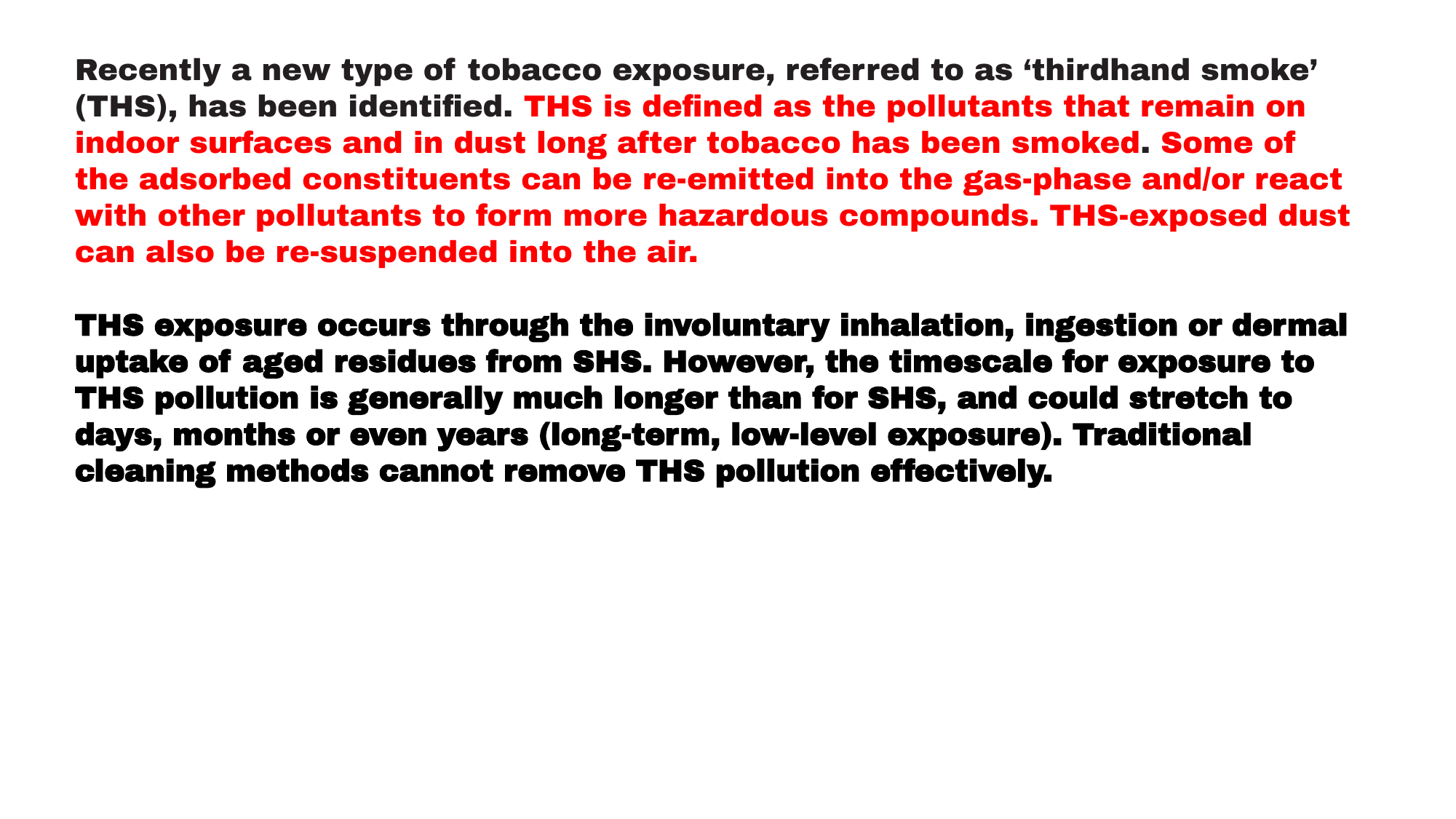

Recently a new type of tobacco exposure, referred to as ‘thirdhand smoke’ (THS), has been identified. THS is defined as the pollutants that remain on indoor surfaces and in dust long after tobacco has been smoked. Some of the adsorbed constituents can be re-emitted into the gas-phase and/or react with other pollutants to form more hazardous compounds. THS-exposed dust can also be re-suspended into the air.

THS exposure occurs through the involuntary inhalation, ingestion or dermal uptake of aged residues from SHS. However, the timescale for exposure to THS pollution is generally much longer than for SHS, and could stretch to days, months or even years (long-term, low-level exposure). Traditional cleaning methods cannot remove THS pollution effectively.